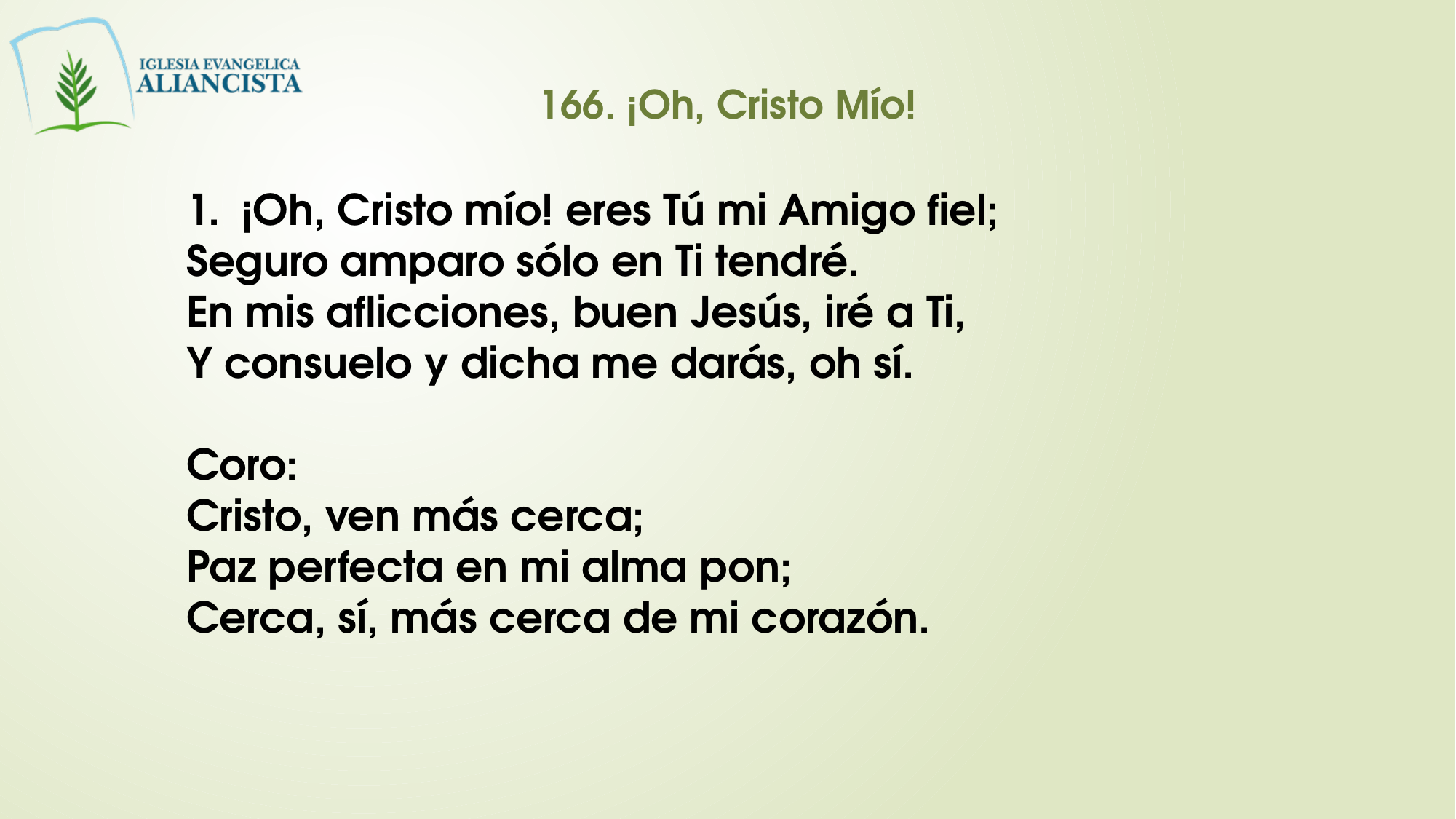

166. ¡Oh, Cristo Mío!
¡Oh, Cristo mío! eres Tú mi Amigo fiel;
Seguro amparo sólo en Ti tendré.
En mis aflicciones, buen Jesús, iré a Ti,
Y consuelo y dicha me darás, oh sí.

Coro:
Cristo, ven más cerca;
Paz perfecta en mi alma pon;
Cerca, sí, más cerca de mi corazón.